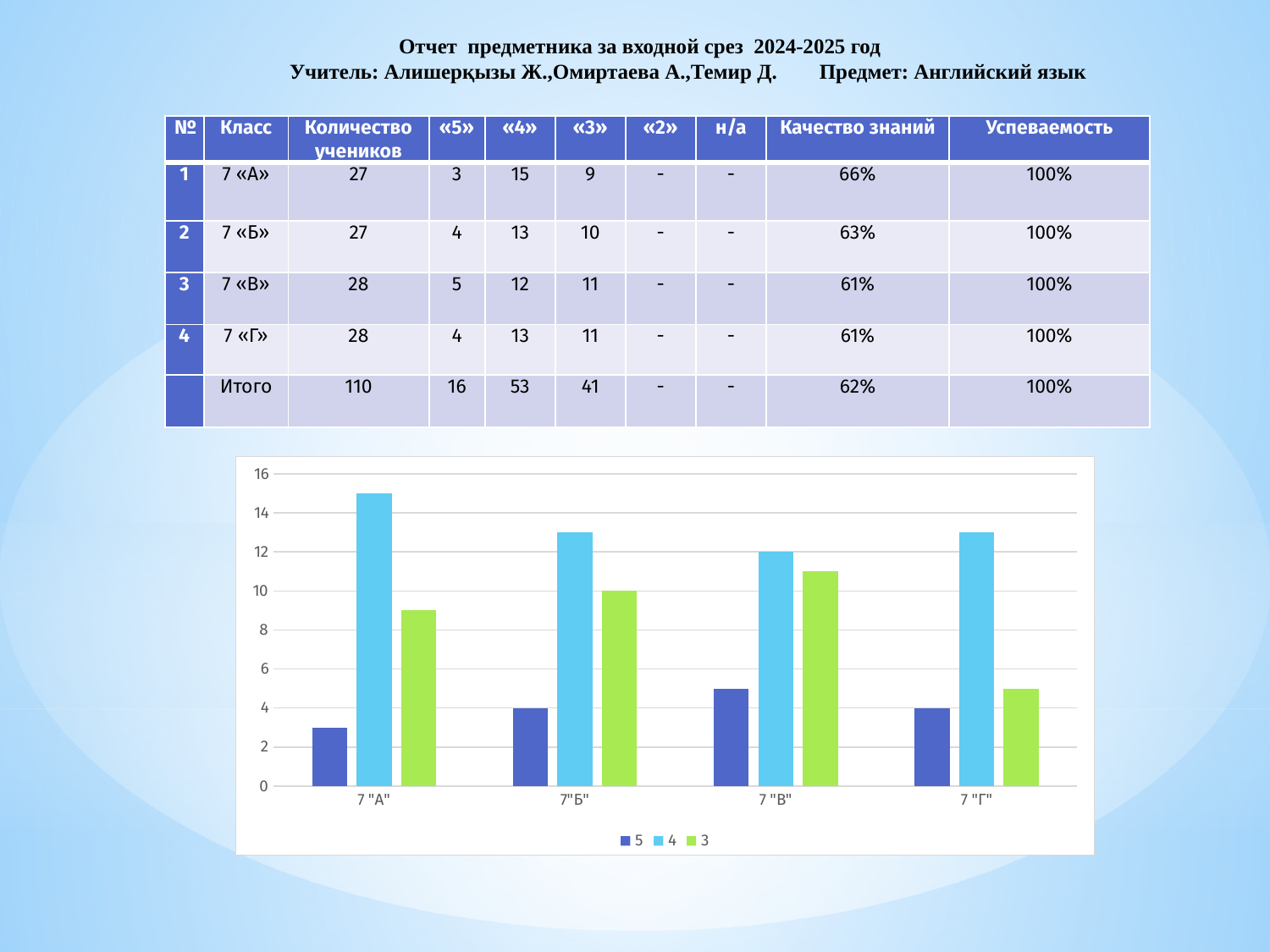

Отчет  предметника за входной срез  2024-2025 год
                                          Учитель: Алишерқызы Ж.,Омиртаева А.,Темир Д.        Предмет: Английский язык
| № | Класс | Количество учеников | «5» | «4» | «3» | «2» | н/а | Качество знаний | Успеваемость |
| --- | --- | --- | --- | --- | --- | --- | --- | --- | --- |
| 1 | 7 «А» | 27 | 3 | 15 | 9 | - | - | 66% | 100% |
| 2 | 7 «Б» | 27 | 4 | 13 | 10 | - | - | 63% | 100% |
| 3 | 7 «В» | 28 | 5 | 12 | 11 | - | - | 61% | 100% |
| 4 | 7 «Г» | 28 | 4 | 13 | 11 | - | - | 61% | 100% |
|  | Итого | 110 | 16 | 53 | 41 | - | - | 62% | 100% |

### Chart

| Category | 5 | 4 | 3 |
|---|---|---|---|
| 7 "А" | 3.0 | 15.0 | 9.0 |
| 7"Б" | 4.0 | 13.0 | 10.0 |
| 7 "В" | 5.0 | 12.0 | 11.0 |
| 7 "Г" | 4.0 | 13.0 | 5.0 |